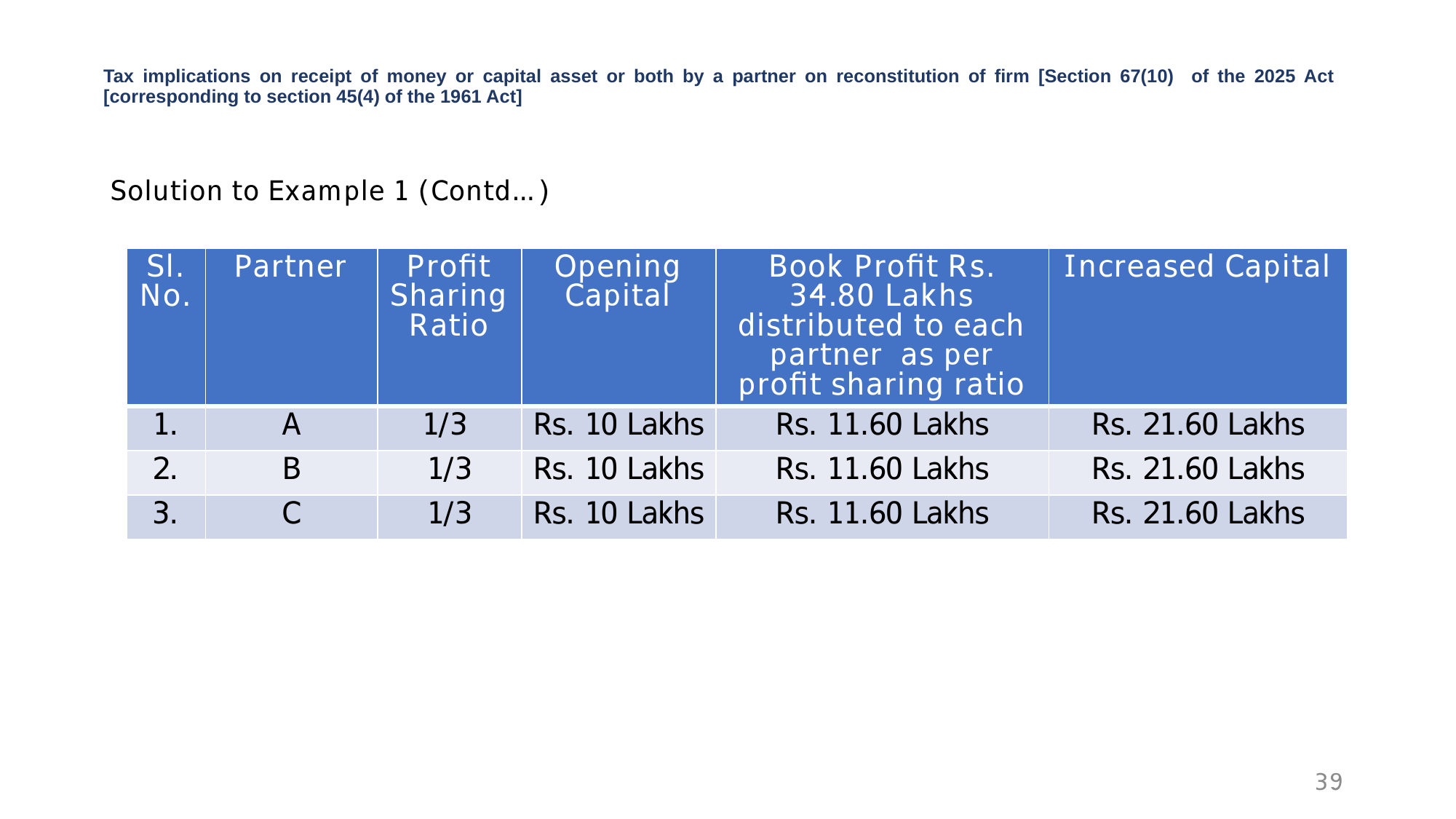

# Tax implications on receipt of money or capital asset or both by a partner on reconstitution of firm [Section 67(10)  of the 2025 Act [corresponding to section 45(4) of the 1961 Act]
Solution to Example 1 (Contd…)

| Sl. No. | Partner | Profit Sharing Ratio | Opening Capital | Book Profit Rs. 34.80 Lakhs distributed to each partner as per profit sharing ratio | Increased Capital |
| --- | --- | --- | --- | --- | --- |
| 1. | A | 1/3 | Rs. 10 Lakhs | Rs. 11.60 Lakhs | Rs. 21.60 Lakhs |
| 2. | B | 1/3 | Rs. 10 Lakhs | Rs. 11.60 Lakhs | Rs. 21.60 Lakhs |
| 3. | C | 1/3 | Rs. 10 Lakhs | Rs. 11.60 Lakhs | Rs. 21.60 Lakhs |
39